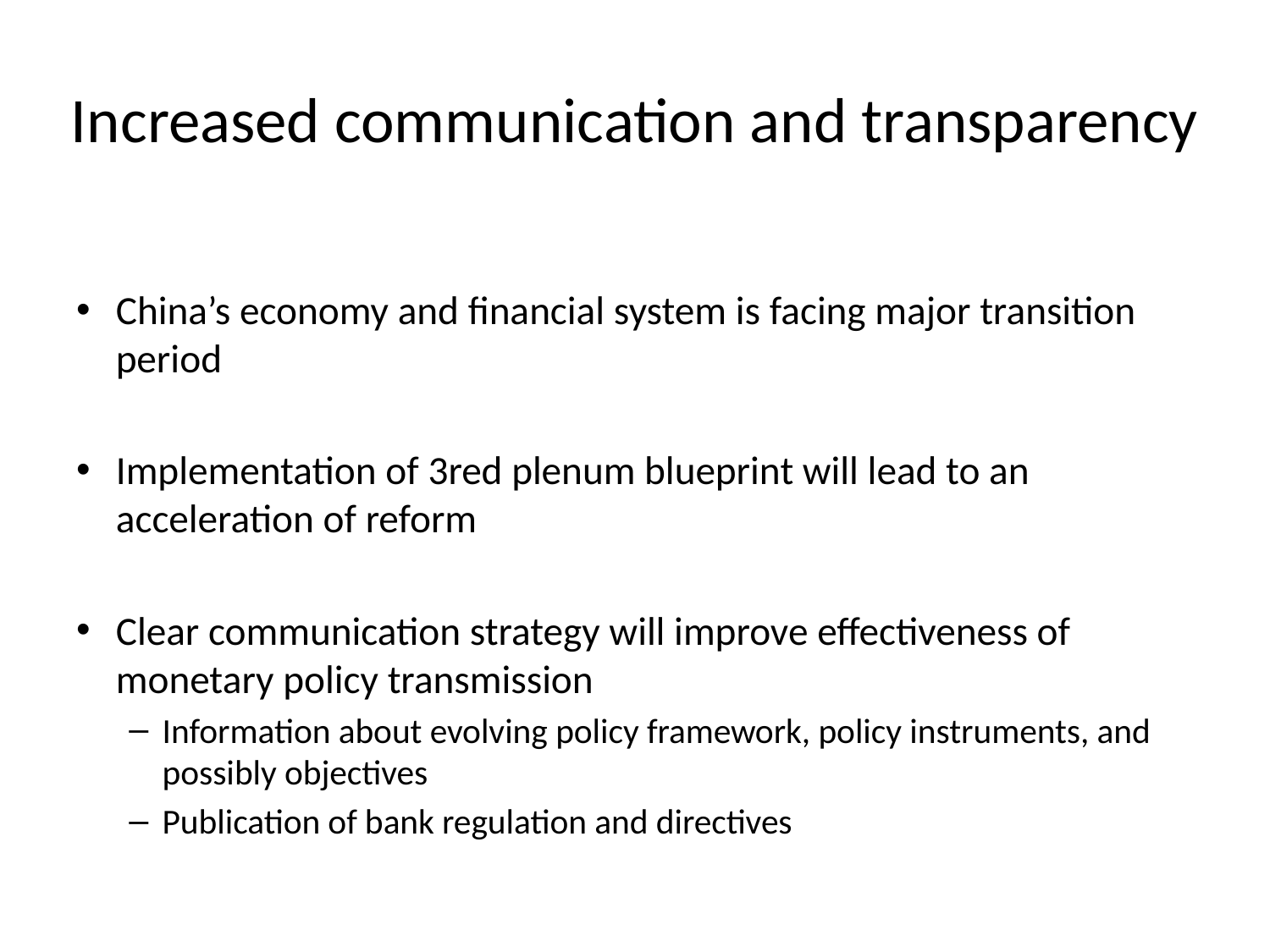

# Increased communication and transparency

China’s economy and financial system is facing major transition period

Implementation of 3red plenum blueprint will lead to an acceleration of reform

Clear communication strategy will improve effectiveness of monetary policy transmission
Information about evolving policy framework, policy instruments, and possibly objectives
Publication of bank regulation and directives